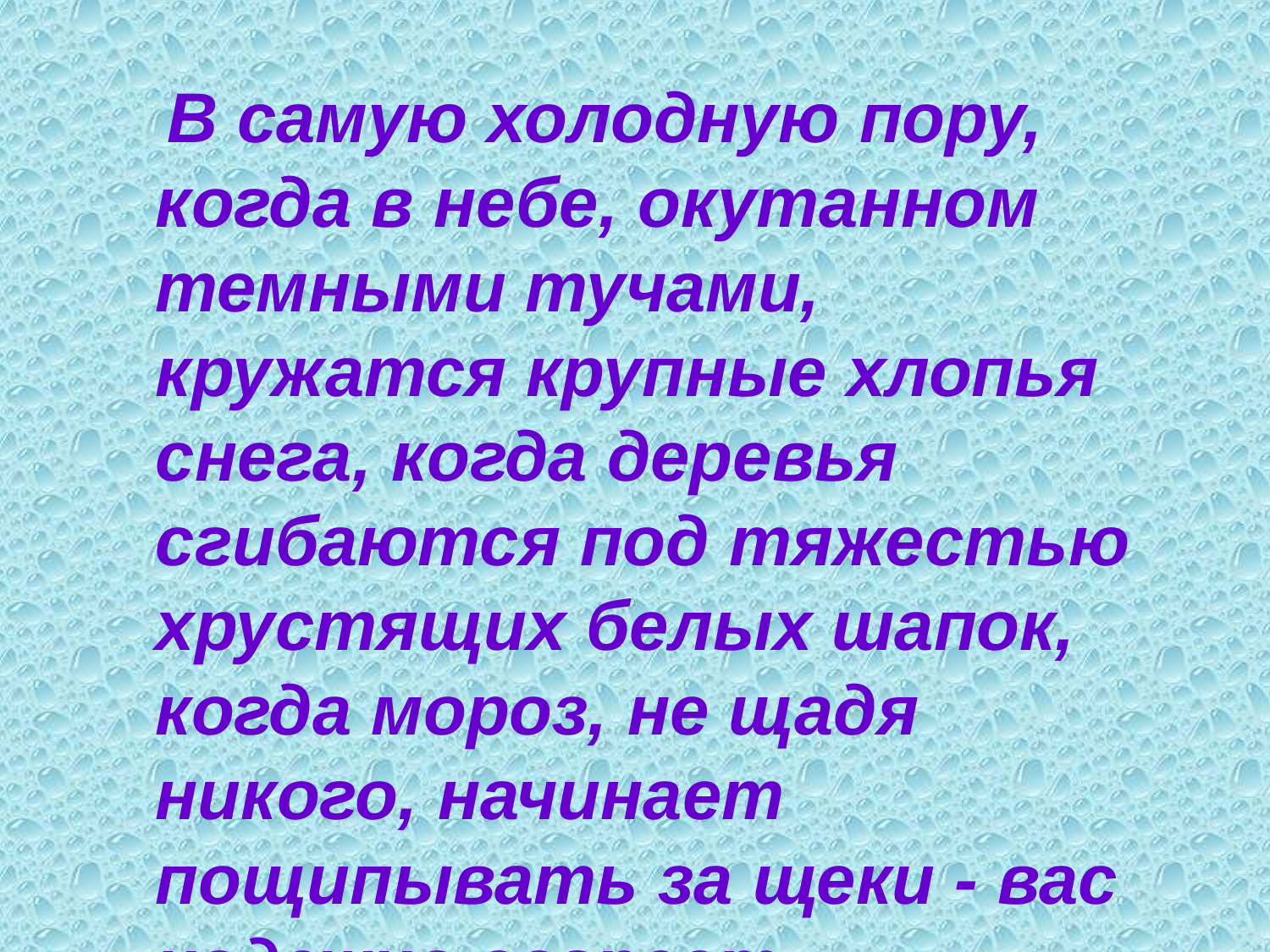

В самую холодную пору, когда в небе, окутанном темными тучами, кружатся крупные хлопья снега, когда деревья сгибаются под тяжестью хрустящих белых шапок, когда мороз, не щадя никого, начинает пощипывать за щеки - вас надежно согреет оренбургский пуховый платок.